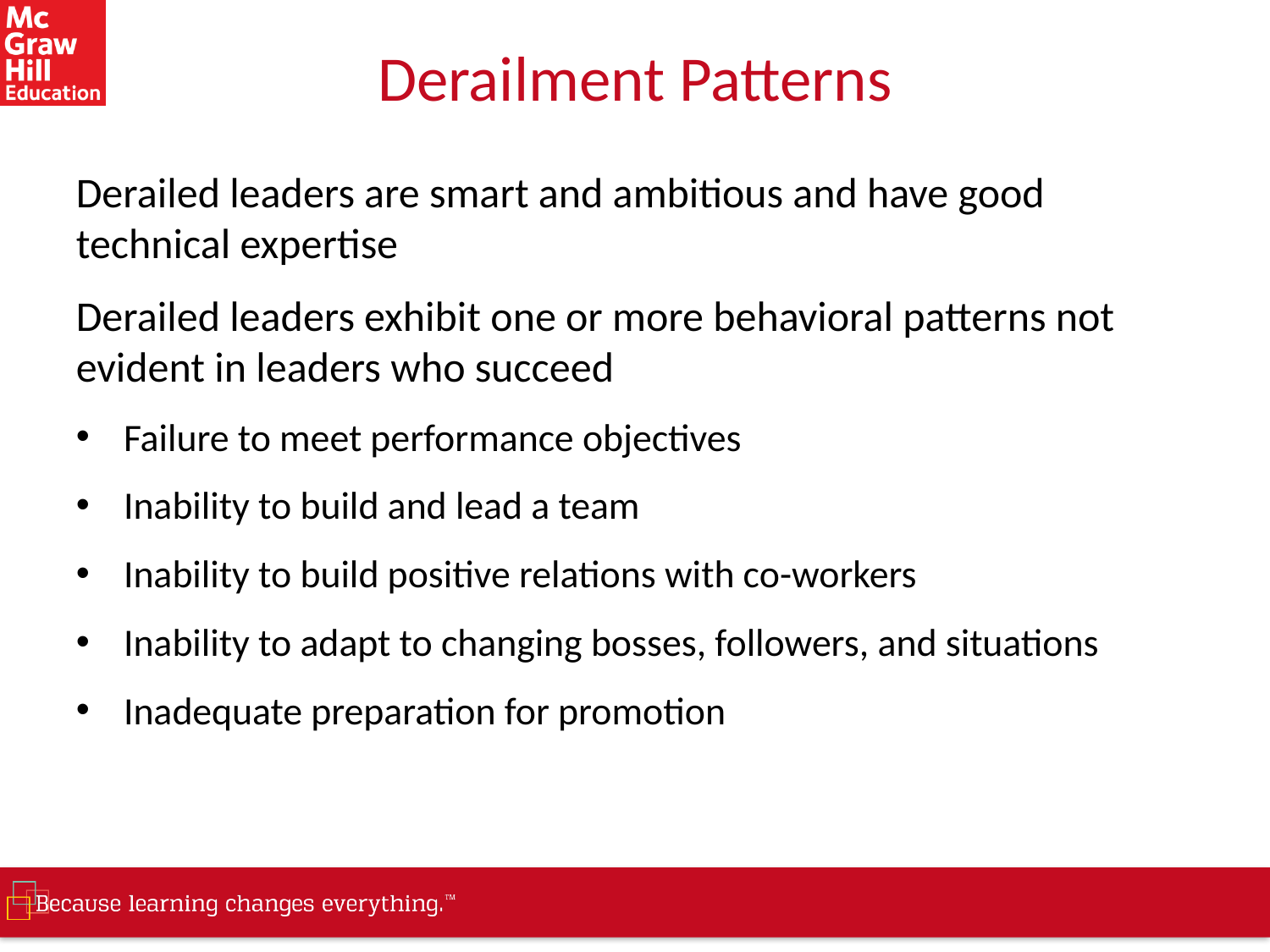

# Derailment Patterns
Derailed leaders are smart and ambitious and have good technical expertise
Derailed leaders exhibit one or more behavioral patterns not evident in leaders who succeed
Failure to meet performance objectives
Inability to build and lead a team
Inability to build positive relations with co-workers
Inability to adapt to changing bosses, followers, and situations
Inadequate preparation for promotion